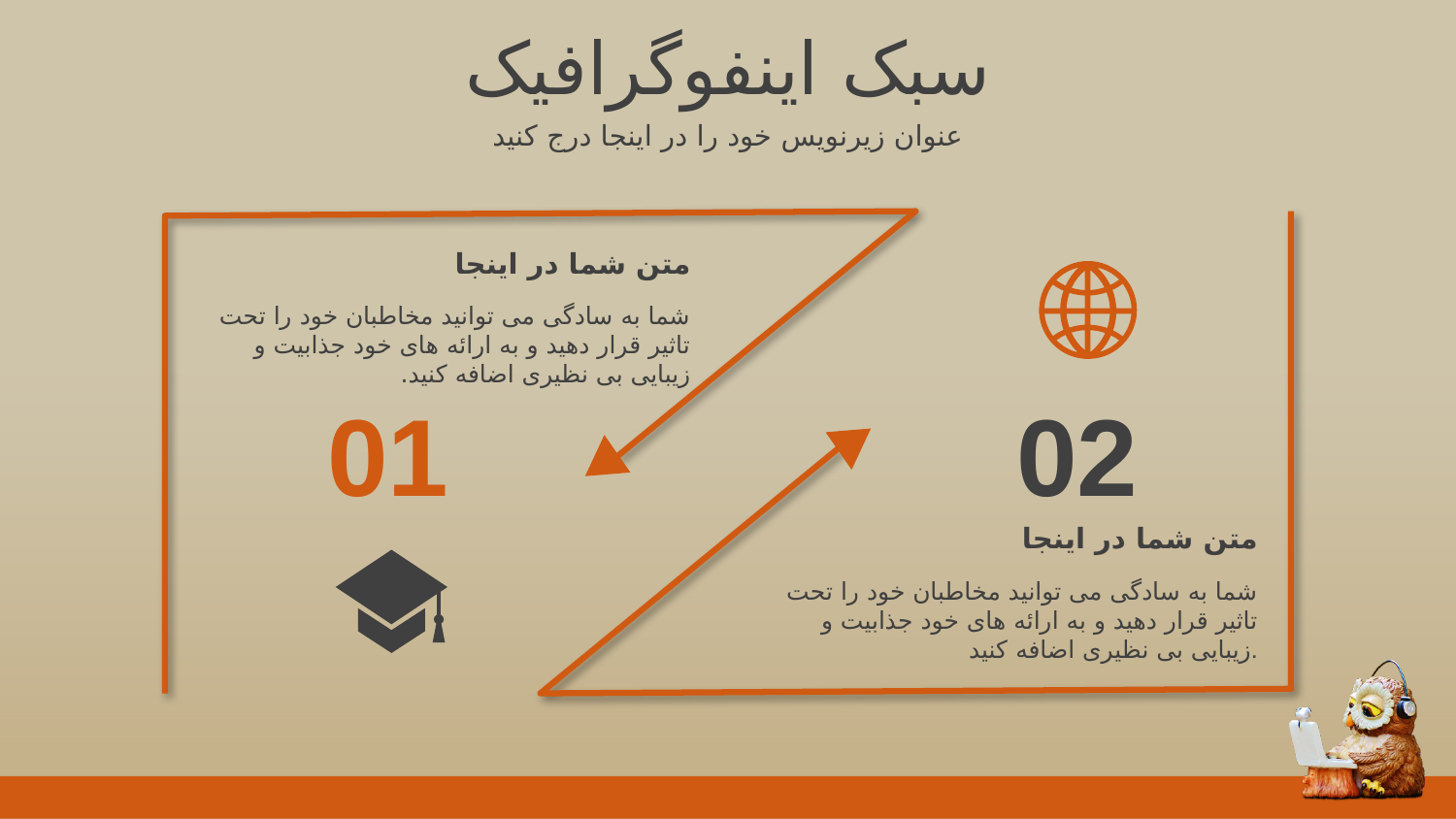

سبک اینفوگرافیک
عنوان زیرنویس خود را در اینجا درج کنید

متن شما در اینجا
شما به سادگی می توانید مخاطبان خود را تحت تاثیر قرار دهید و به ارائه های خود جذابیت و زیبایی بی نظیری اضافه کنید.

02
01
متن شما در اینجا
شما به سادگی می توانید مخاطبان خود را تحت تاثیر قرار دهید و به ارائه های خود جذابیت و زیبایی بی نظیری اضافه کنید.